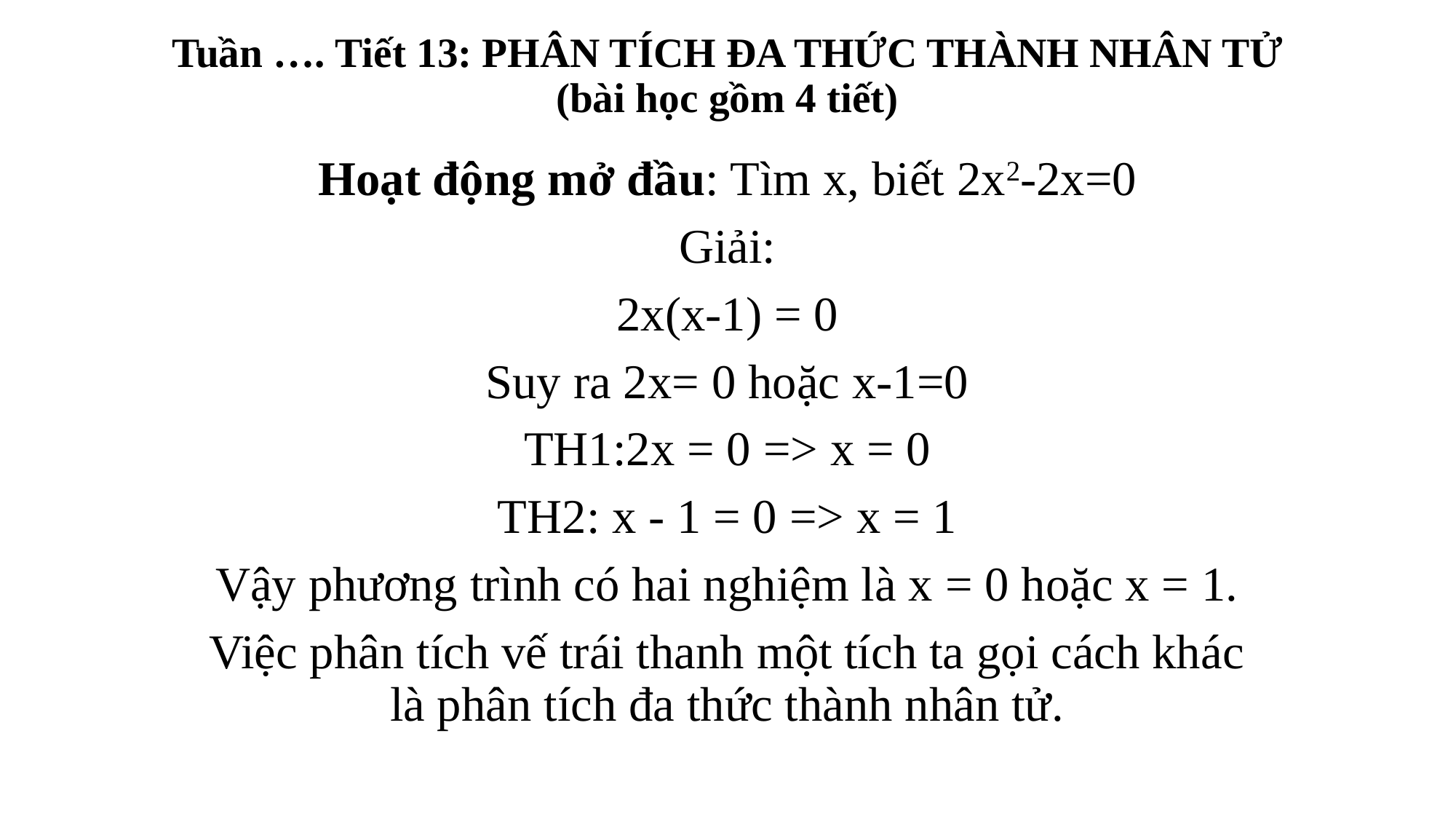

# Tuần …. Tiết 13: PHÂN TÍCH ĐA THỨC THÀNH NHÂN TỬ (bài học gồm 4 tiết)
Hoạt động mở đầu: Tìm x, biết 2x2-2x=0
Giải:
2x(x-1) = 0
Suy ra 2x= 0 hoặc x-1=0
TH1:2x = 0 => x = 0
TH2: x - 1 = 0 => x = 1
Vậy phương trình có hai nghiệm là x = 0 hoặc x = 1.
Việc phân tích vế trái thanh một tích ta gọi cách khác là phân tích đa thức thành nhân tử.